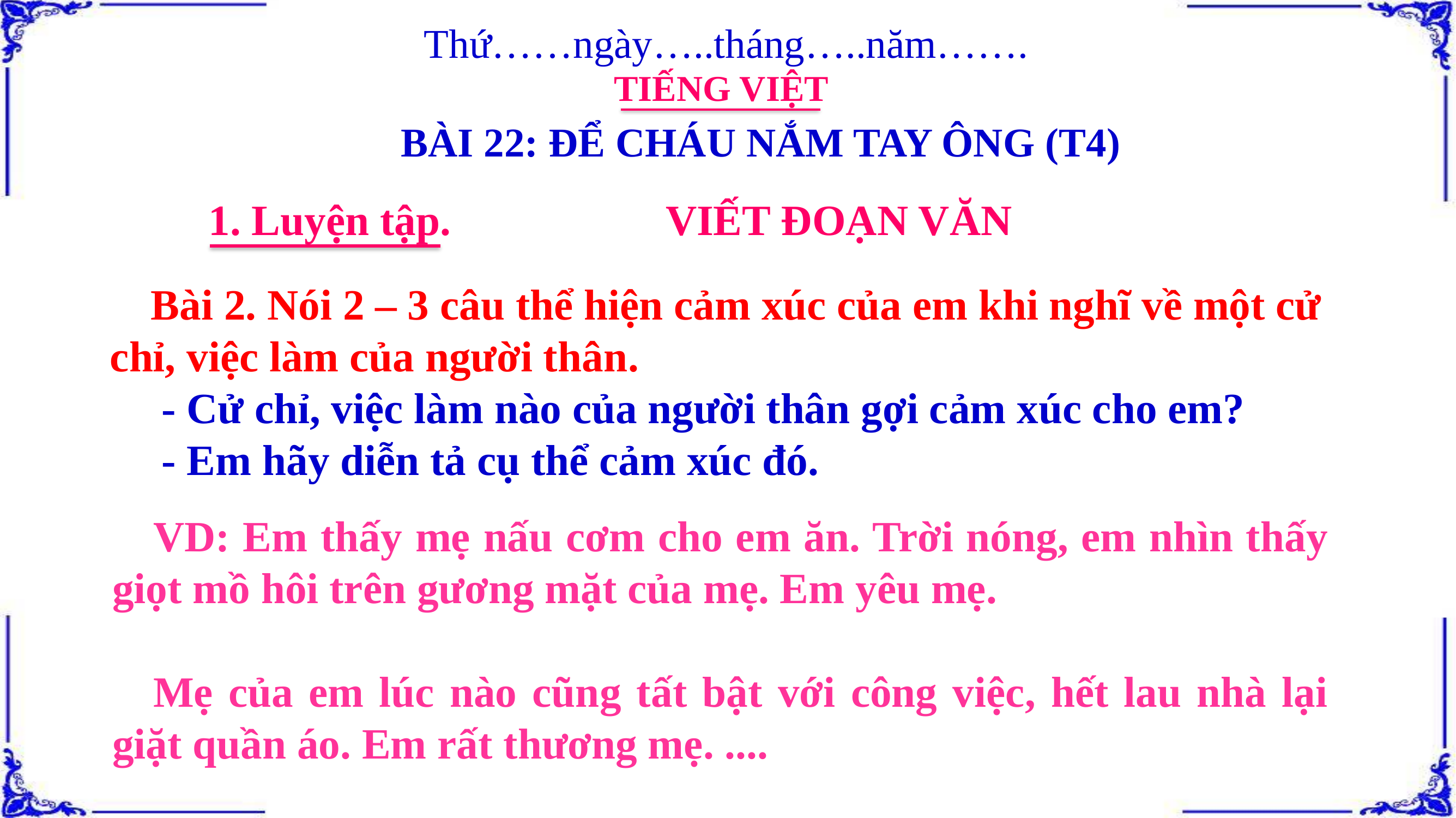

Thứ……ngày…..tháng…..năm…….
TIẾNG VIỆT
BÀI 22: ĐỂ CHÁU NẮM TAY ÔNG (T4)
1. Luyện tập.                    VIẾT ĐOẠN VĂN
Bài 2. Nói 2 – 3 câu thể hiện cảm xúc của em khi nghĩ về một cử chỉ, việc làm của người thân.
 - Cử chỉ, việc làm nào của người thân gợi cảm xúc cho em?
 - Em hãy diễn tả cụ thể cảm xúc đó.
VD: Em thấy mẹ nấu cơm cho em ăn. Trời nóng, em nhìn thấy giọt mồ hôi trên gương mặt của mẹ. Em yêu mẹ.

Mẹ của em lúc nào cũng tất bật với công việc, hết lau nhà lại giặt quần áo. Em rất thương mẹ. ....